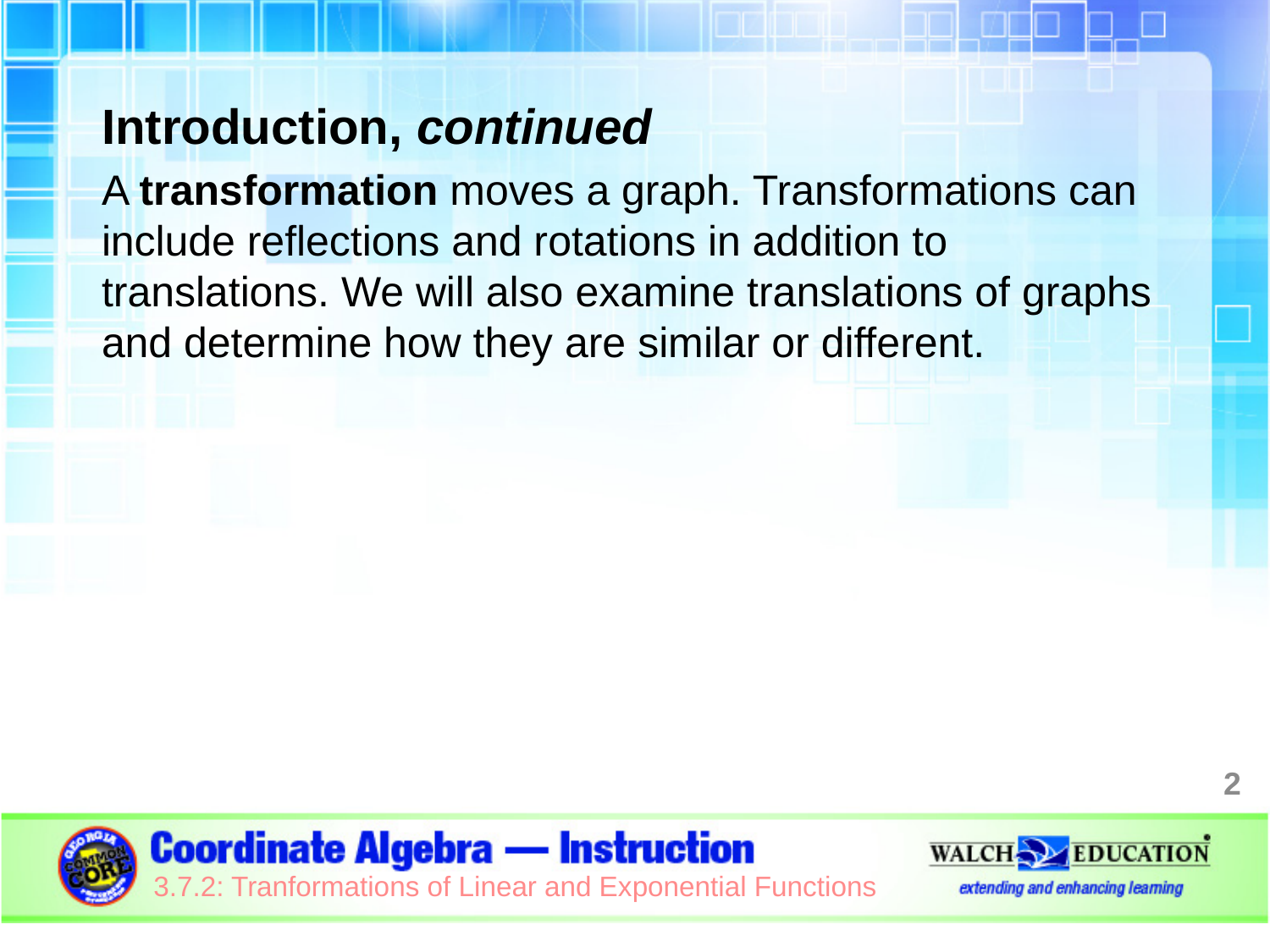

Introduction, continued
A transformation moves a graph. Transformations can include reflections and rotations in addition to translations. We will also examine translations of graphs and determine how they are similar or different.

2
3.7.2: Tranformations of Linear and Exponential Functions